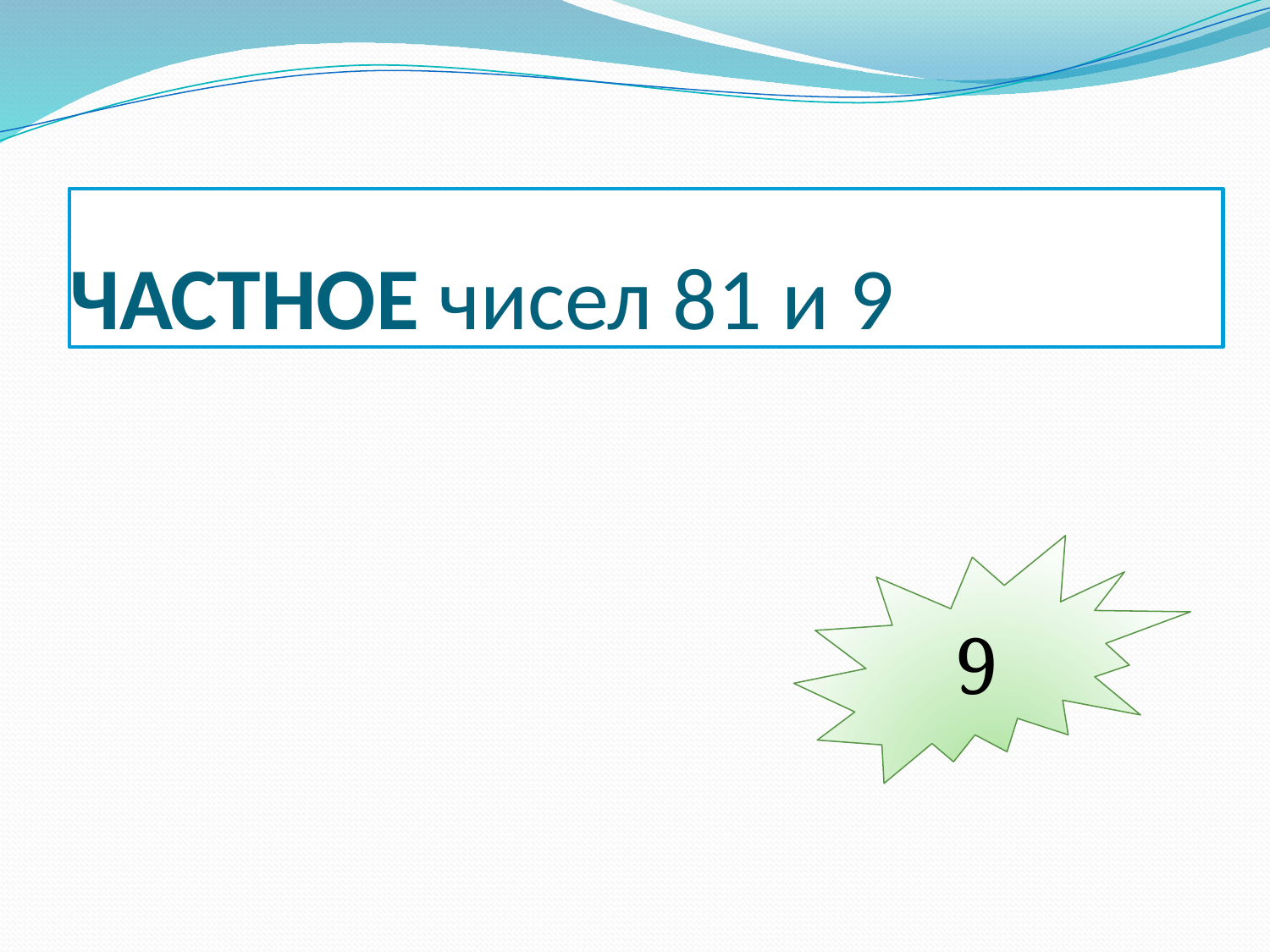

# ЧАСТНОЕ чисел 81 и 9
9